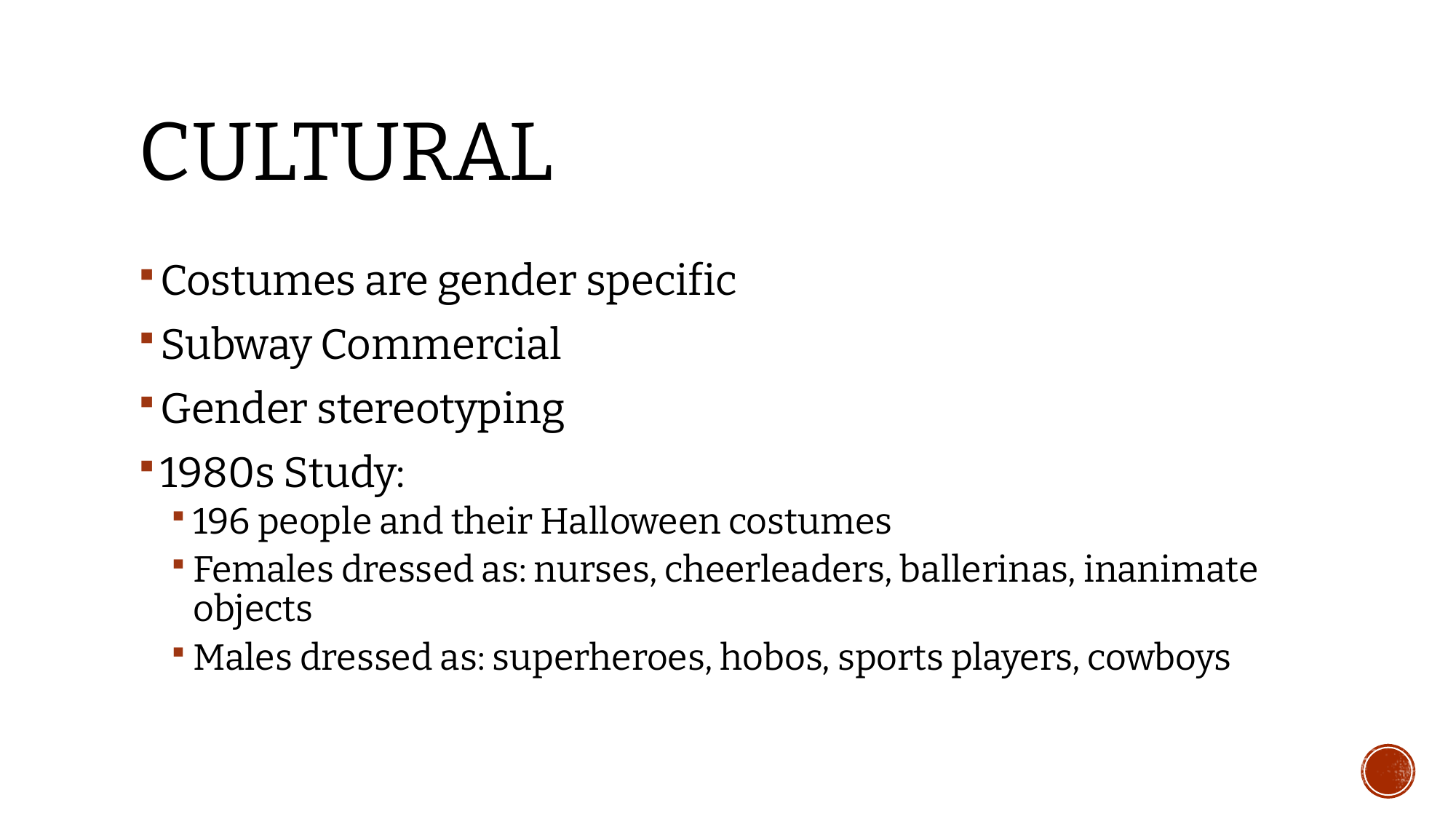

# Cultural
Costumes are gender specific
Subway Commercial
Gender stereotyping
1980s Study:
196 people and their Halloween costumes
Females dressed as: nurses, cheerleaders, ballerinas, inanimate objects
Males dressed as: superheroes, hobos, sports players, cowboys